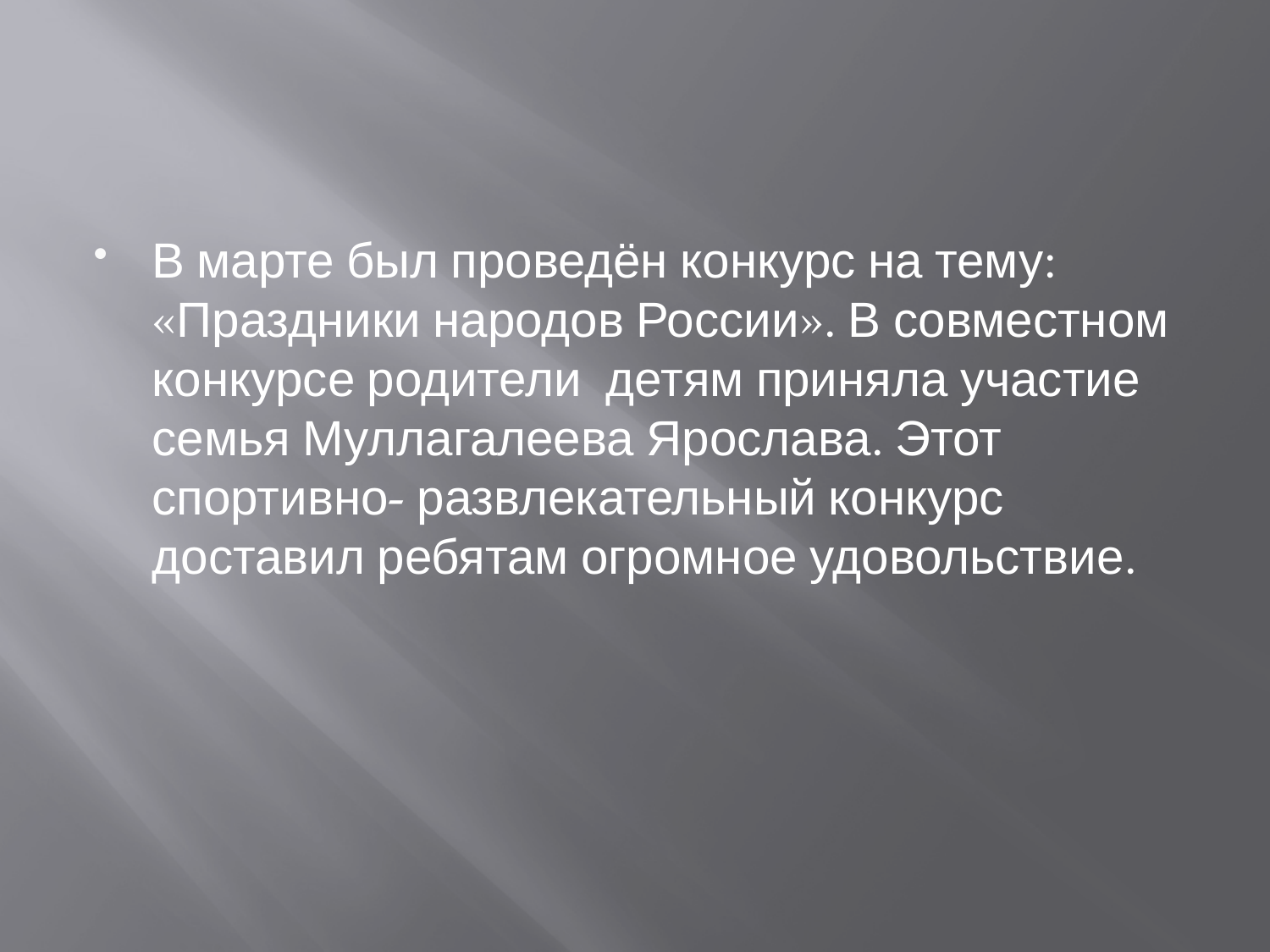

В марте был проведён конкурс на тему: «Праздники народов России». В совместном конкурсе родители  детям приняла участие семья Муллагалеева Ярослава. Этот спортивно- развлекательный конкурс доставил ребятам огромное удовольствие.